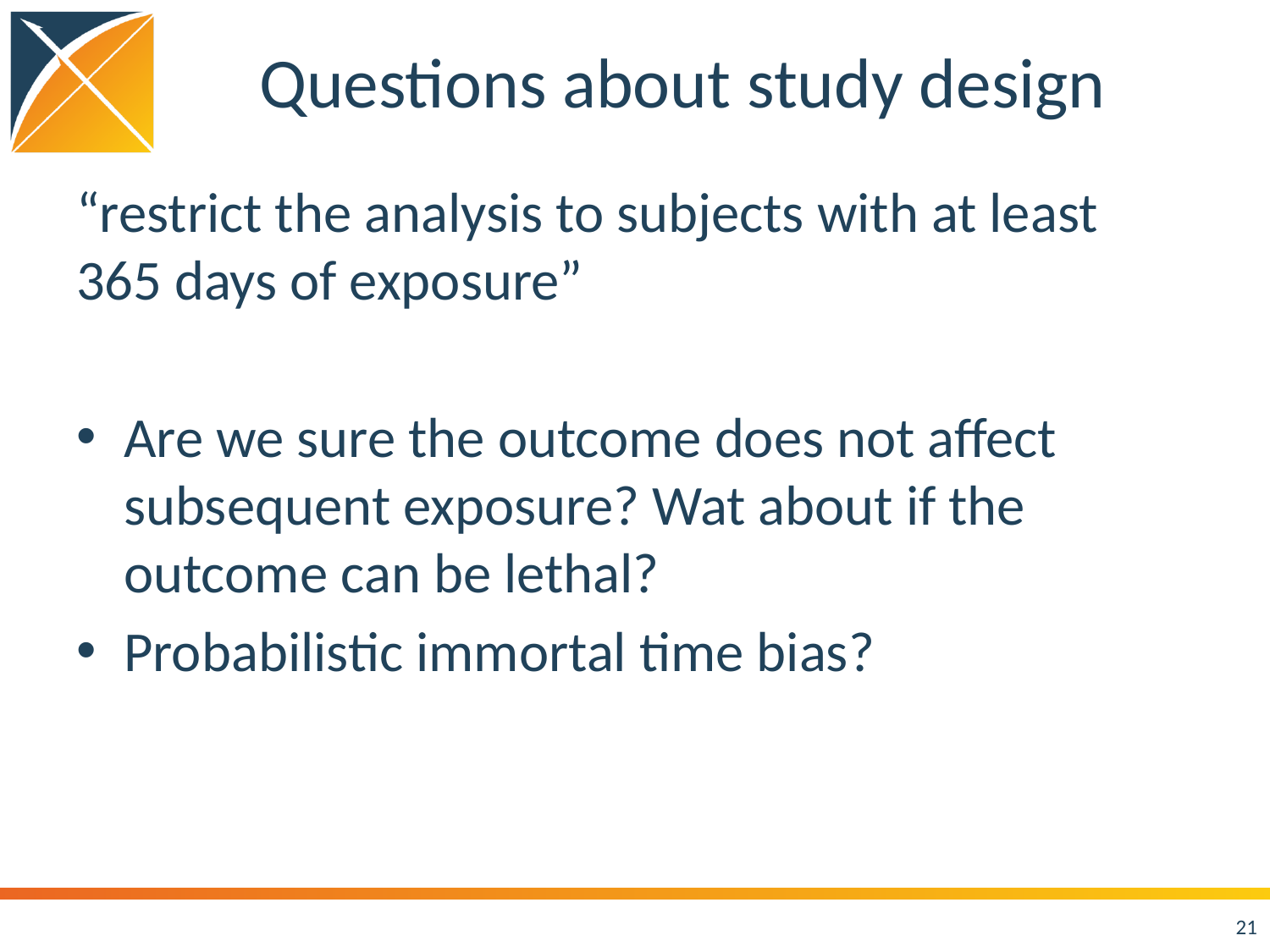

# Questions about study design
“restrict the analysis to subjects with at least 365 days of exposure”

Are we sure the outcome does not affect subsequent exposure? Wat about if the outcome can be lethal?
Probabilistic immortal time bias?

21